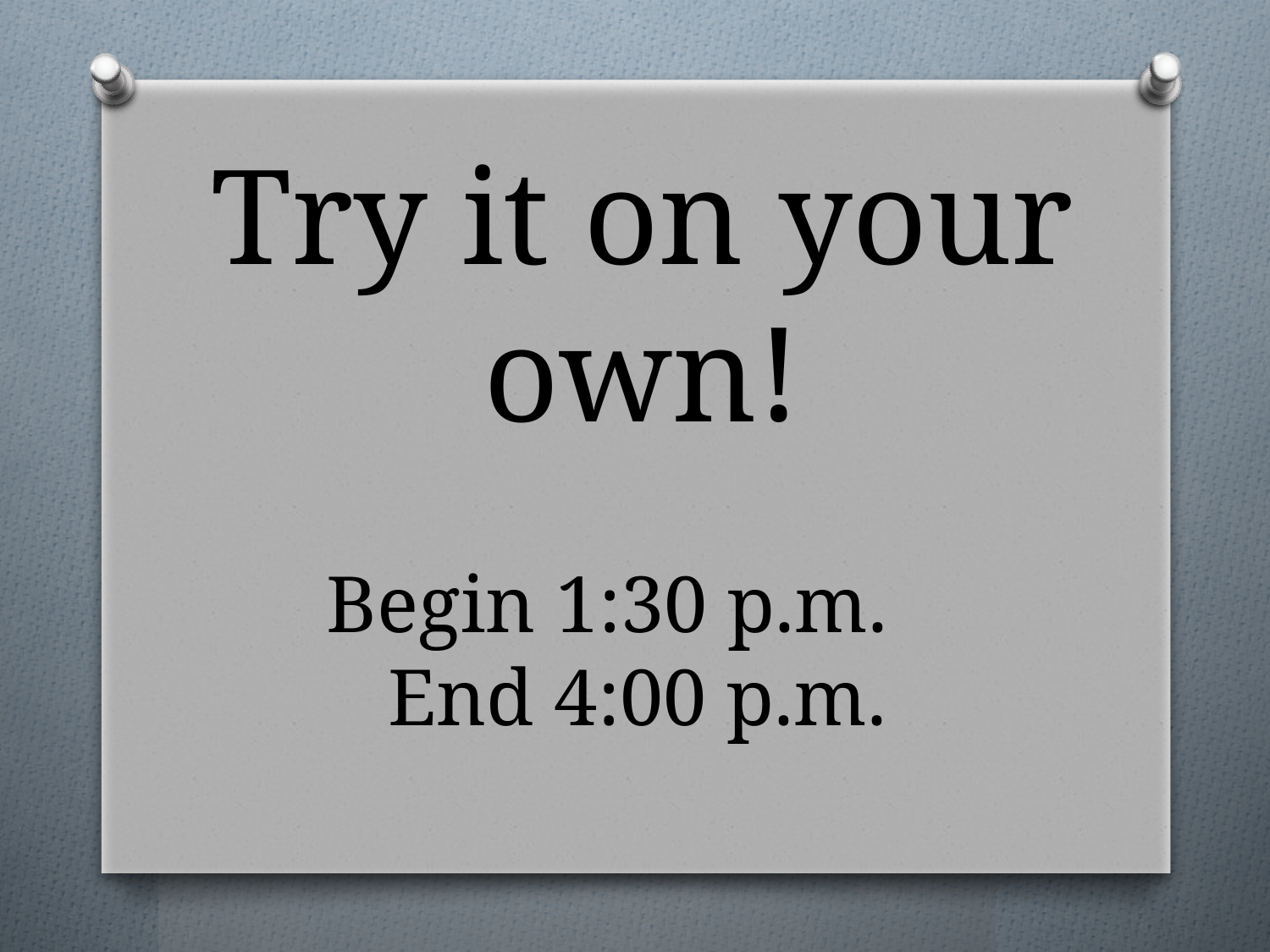

# Try it on your own!
Begin 1:30 p.m.
End 4:00 p.m.